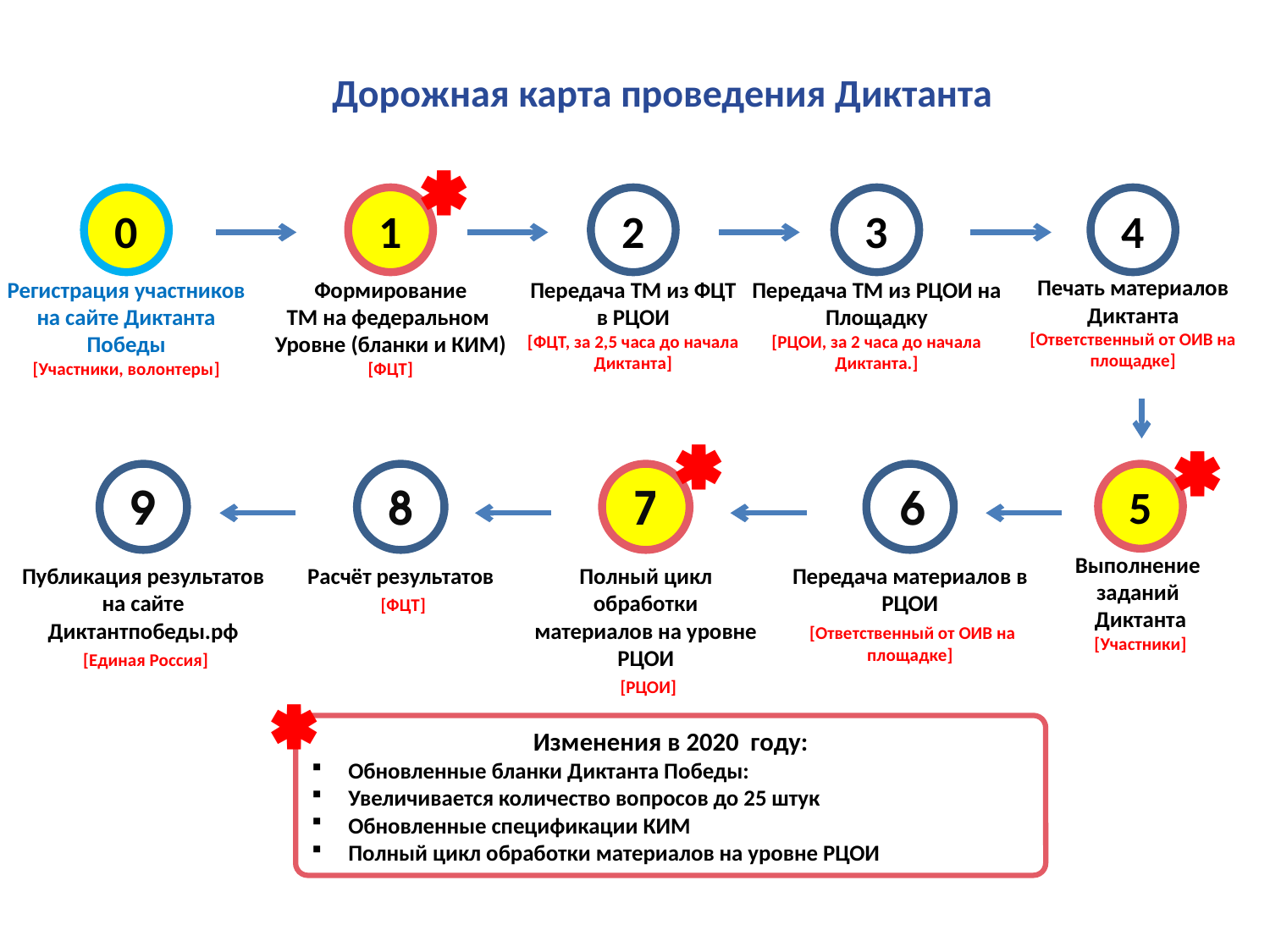

Дорожная карта проведения Диктанта
*
0
Регистрация участников на сайте Диктанта Победы
[Участники, волонтеры]
2
Передача ТМ из ФЦТ в РЦОИ
[ФЦТ, за 2,5 часа до начала Диктанта]
3
Передача ТМ из РЦОИ на Площадку
[РЦОИ, за 2 часа до начала Диктанта.]
4
Печать материалов Диктанта
[Ответственный от ОИВ на площадке]
1
Формирование
ТМ на федеральном
Уровне (бланки и КИМ)
[ФЦТ]
*
*

8
Расчёт результатов
 [ФЦТ]

7
Полный цикл обработки материалов на уровне РЦОИ
 [РЦОИ]

Передача материалов в РЦОИ
 [Ответственный от ОИВ на площадке]
6
5
Выполнение
заданий
Диктанта
[Участники]

9
Публикация результатов на сайте Диктантпобеды.рф
 [Единая Россия]
*
Изменения в 2020  году:
Обновленные бланки Диктанта Победы:
Увеличивается количество вопросов до 25 штук
Обновленные спецификации КИМ
Полный цикл обработки материалов на уровне РЦОИ